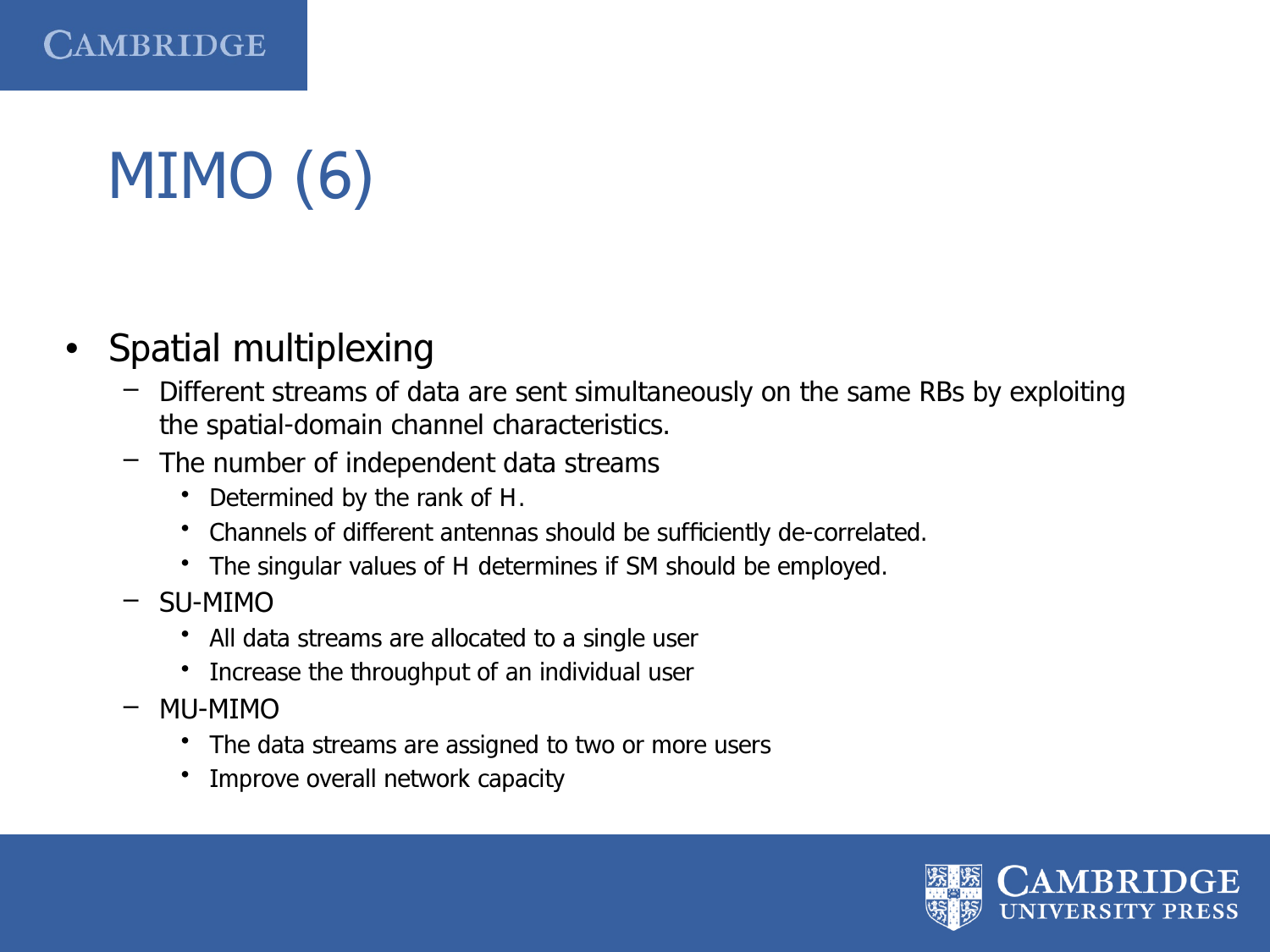

# MIMO (6)
Spatial multiplexing
Different streams of data are sent simultaneously on the same RBs by exploiting the spatial-domain channel characteristics.
The number of independent data streams
Determined by the rank of H.
Channels of different antennas should be sufficiently de-correlated.
The singular values of H determines if SM should be employed.
SU-MIMO
All data streams are allocated to a single user
Increase the throughput of an individual user
MU-MIMO
The data streams are assigned to two or more users
Improve overall network capacity